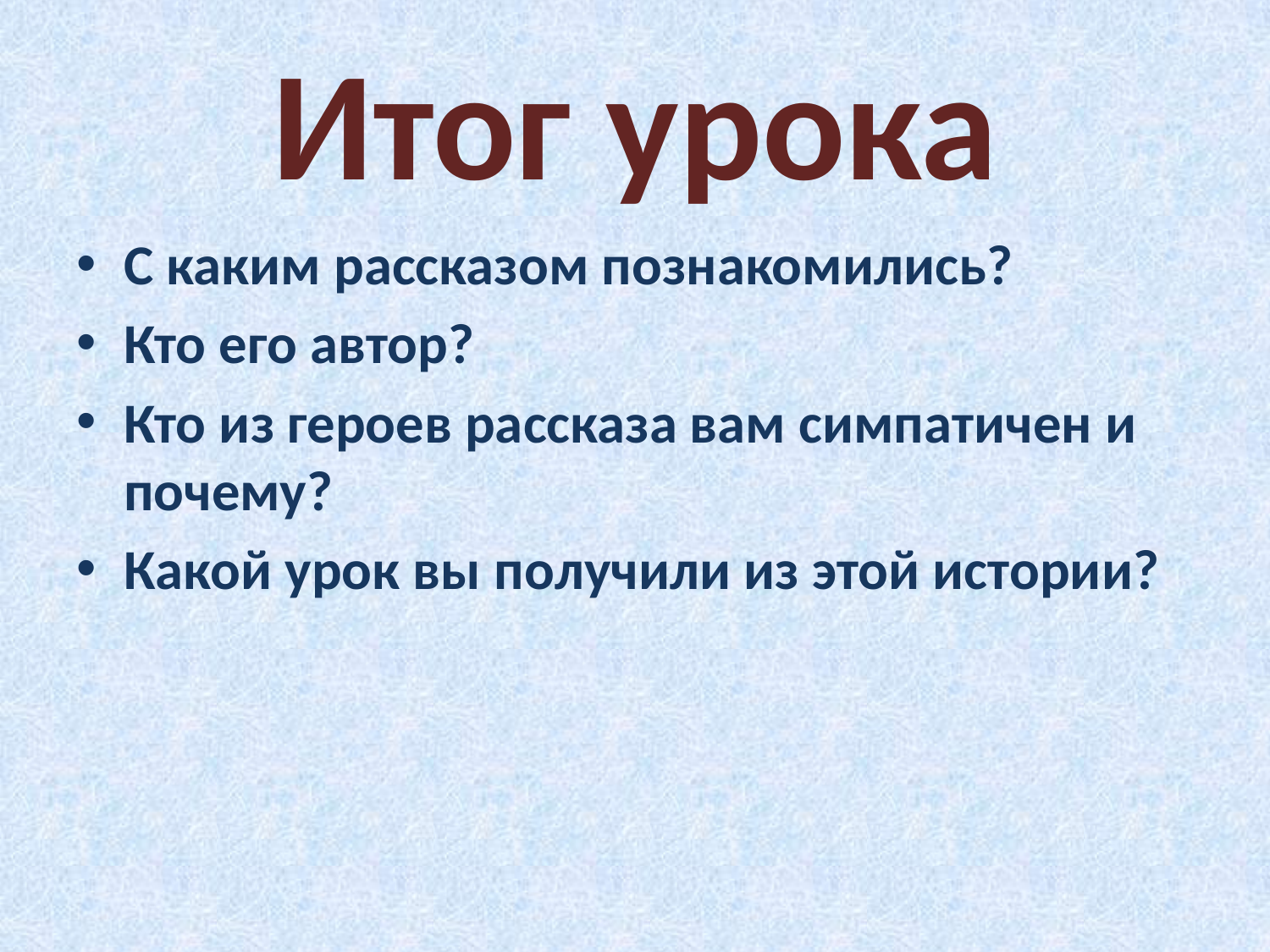

# Итог урока
С каким рассказом познакомились?
Кто его автор?
Кто из героев рассказа вам симпатичен и почему?
Какой урок вы получили из этой истории?